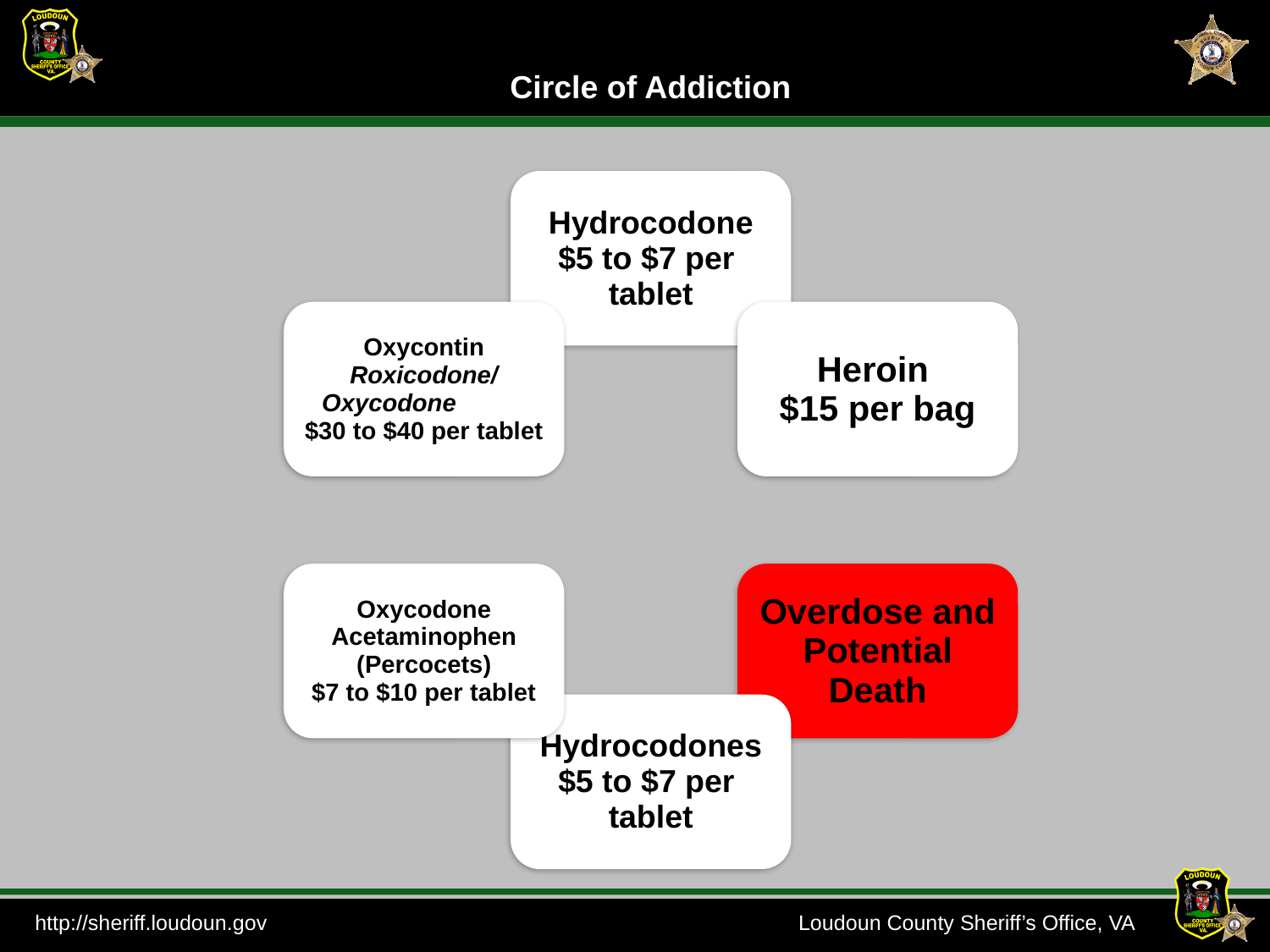

Circle of Addiction

Heroin
$15 per bag
Overdose and Potential Death
Oxycodone Acetaminophen (Percocets)
$7 to $10 per tablet
Oxycontin
Roxicodone/ Oxycodone           $30 to $40 per tablet
Hydrocodone
$5 to $7 per  tablet
Hydrocodones
$5 to $7 per  tablet